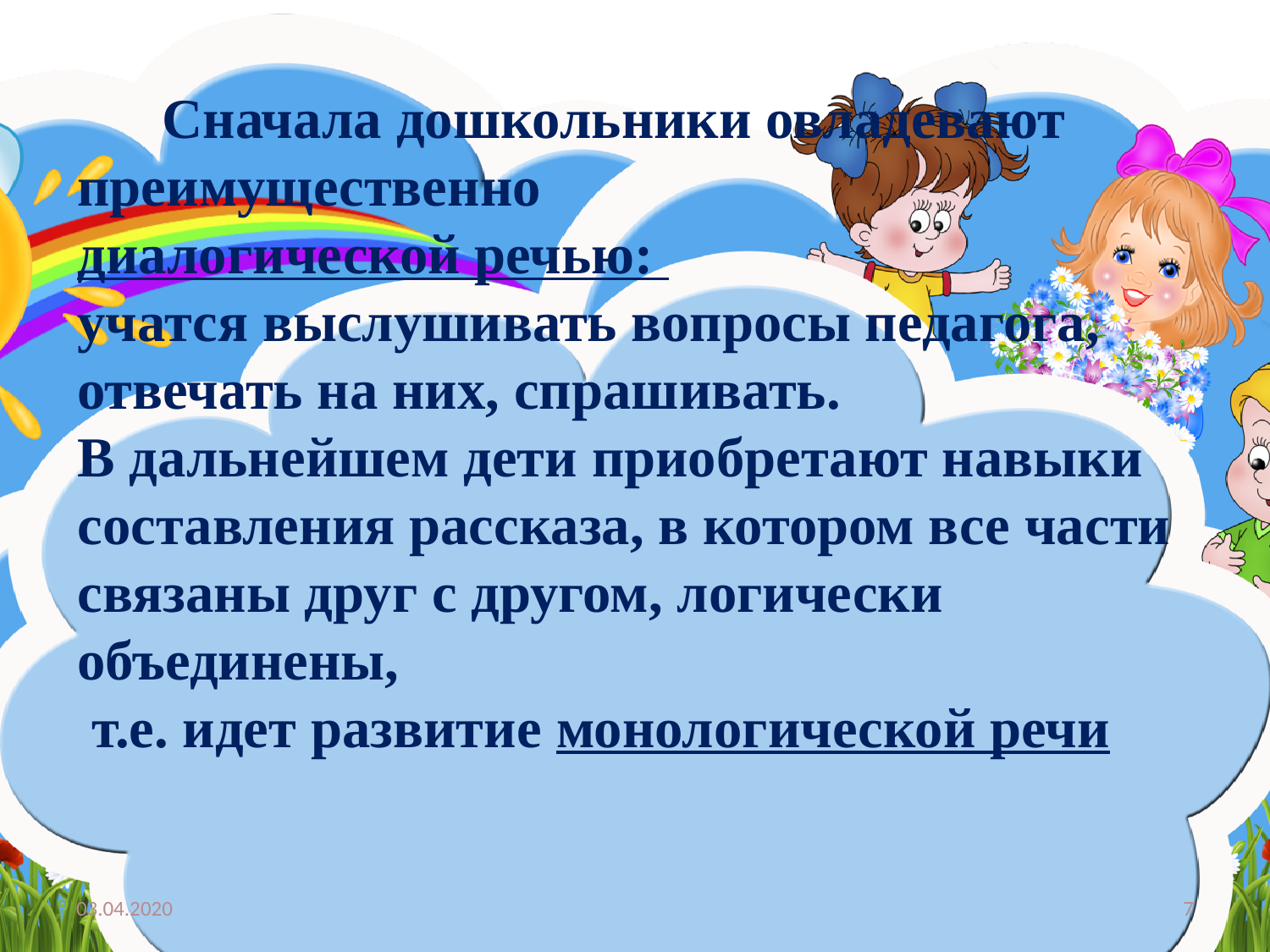

Сначала дошкольники овладевают преимущественно
диалогической речью:
учатся выслушивать вопросы педагога,
отвечать на них, спрашивать.
В дальнейшем дети приобретают навыки составления рассказа, в котором все части связаны друг с другом, логически объединены,
 т.е. идет развитие монологической речи
03.04.2020
7